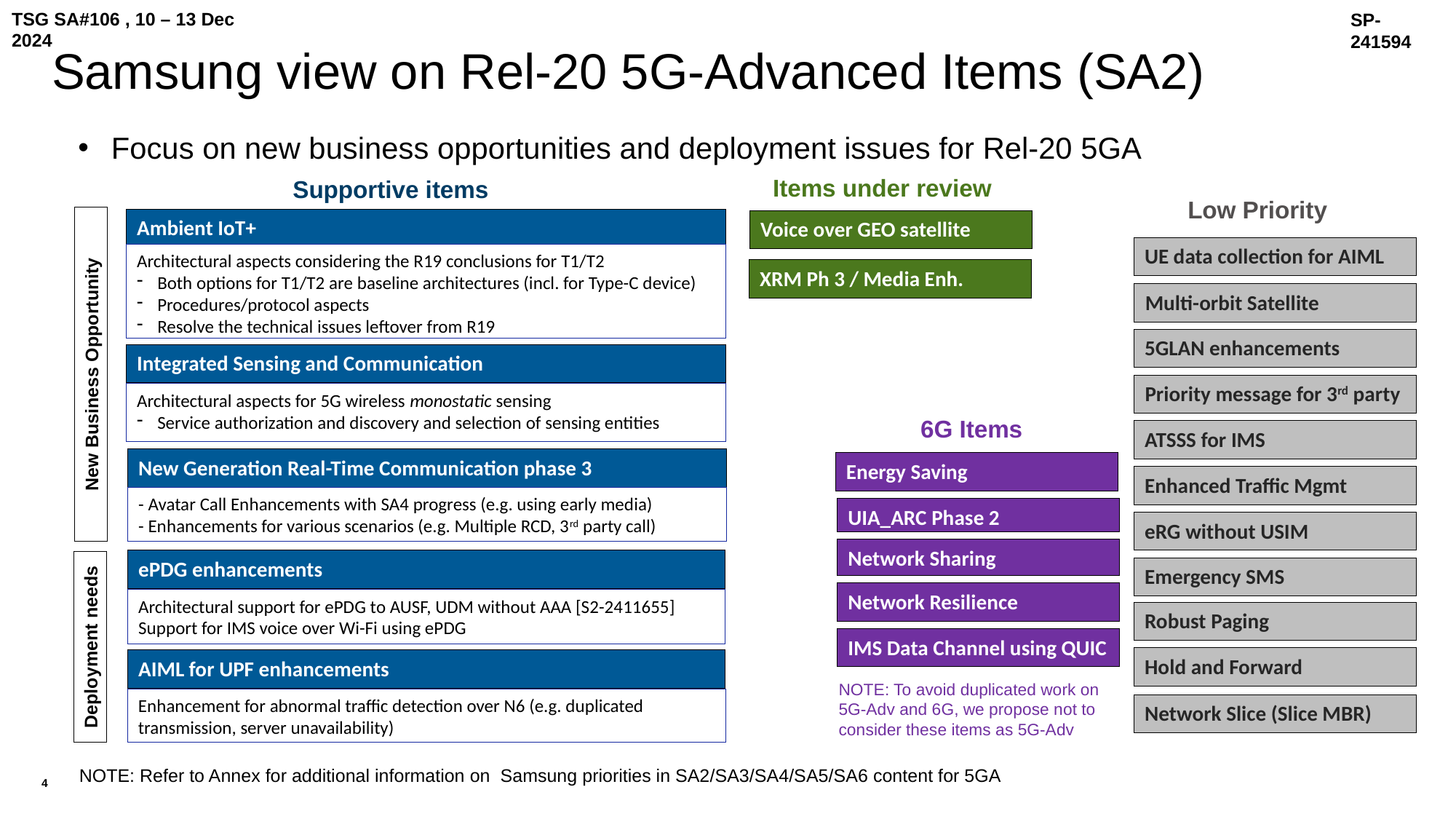

TSG SA#106 , 10 – 13 Dec 2024
SP-241594
Samsung view on Rel-20 5G-Advanced Items (SA2)
Focus on new business opportunities and deployment issues for Rel-20 5GA
Items under review
Supportive items
Low Priority
Ambient IoT+
Voice over GEO satellite
UE data collection for AIML
Architectural aspects considering the R19 conclusions for T1/T2
Both options for T1/T2 are baseline architectures (incl. for Type-C device)
Procedures/protocol aspects
Resolve the technical issues leftover from R19
XRM Ph 3 / Media Enh.
Multi-orbit Satellite
5GLAN enhancements
Integrated Sensing and Communication
New Business Opportunity
Priority message for 3rd party
Architectural aspects for 5G wireless monostatic sensing
Service authorization and discovery and selection of sensing entities
6G Items
ATSSS for IMS
New Generation Real-Time Communication phase 3
Energy Saving
Enhanced Traffic Mgmt
- Avatar Call Enhancements with SA4 progress (e.g. using early media)
- Enhancements for various scenarios (e.g. Multiple RCD, 3rd party call)
UIA_ARC Phase 2
eRG without USIM
Network Sharing
ePDG enhancements
Emergency SMS
Network Resilience
Architectural support for ePDG to AUSF, UDM without AAA [S2-2411655]
Support for IMS voice over Wi-Fi using ePDG
Robust Paging
IMS Data Channel using QUIC
Deployment needs
Hold and Forward
AIML for UPF enhancements
NOTE: To avoid duplicated work on 5G-Adv and 6G, we propose not to consider these items as 5G-Adv
Enhancement for abnormal traffic detection over N6 (e.g. duplicated transmission, server unavailability)
Network Slice (Slice MBR)
NOTE: Refer to Annex for additional information on  Samsung priorities in SA2/SA3/SA4/SA5/SA6 content for 5GA